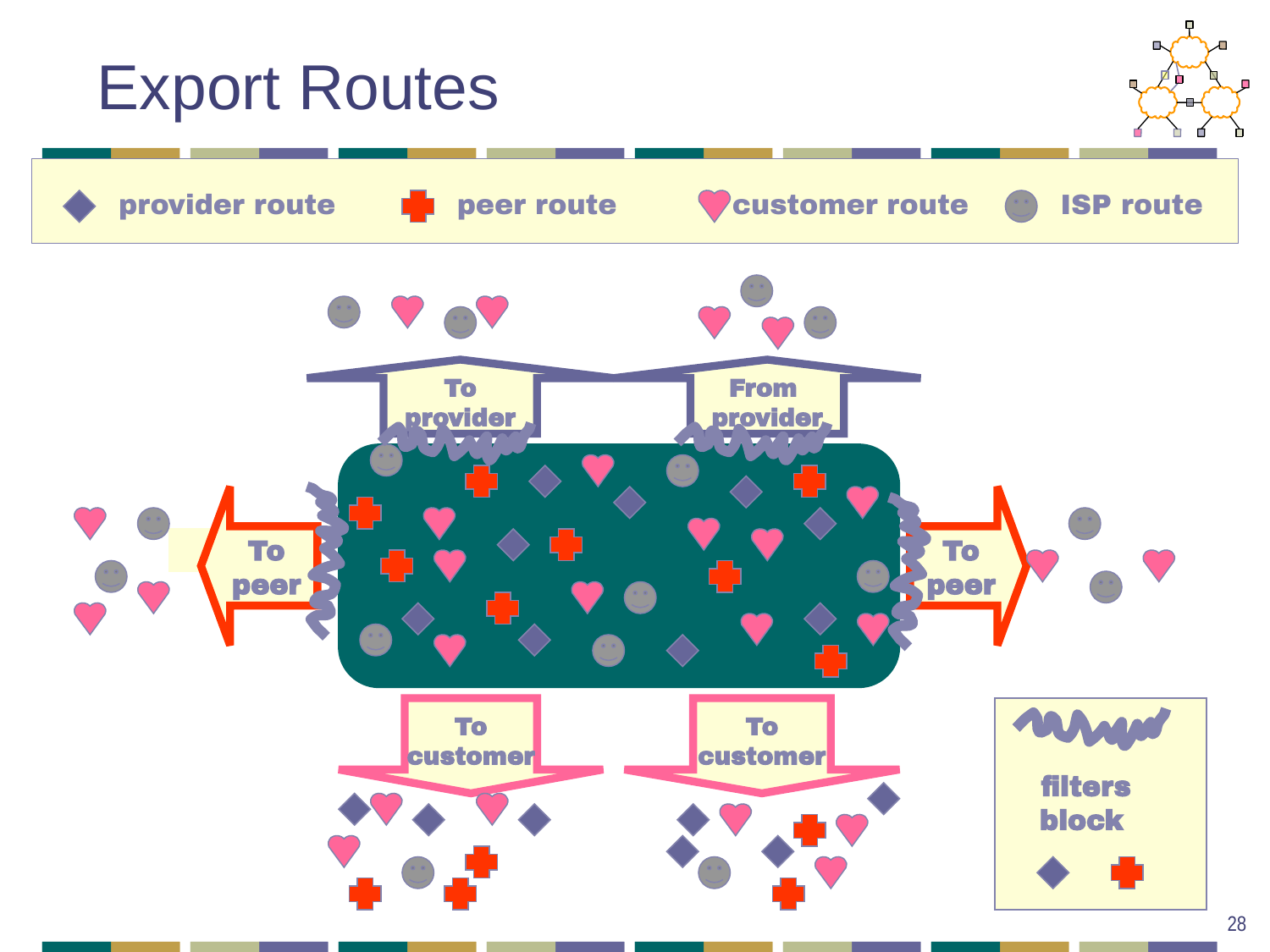

# Export Routes

provider route
peer route
customer route
ISP route

To
provider
From
provider

To
peer
To
peer

To
customer
To
customer

filters
block

28